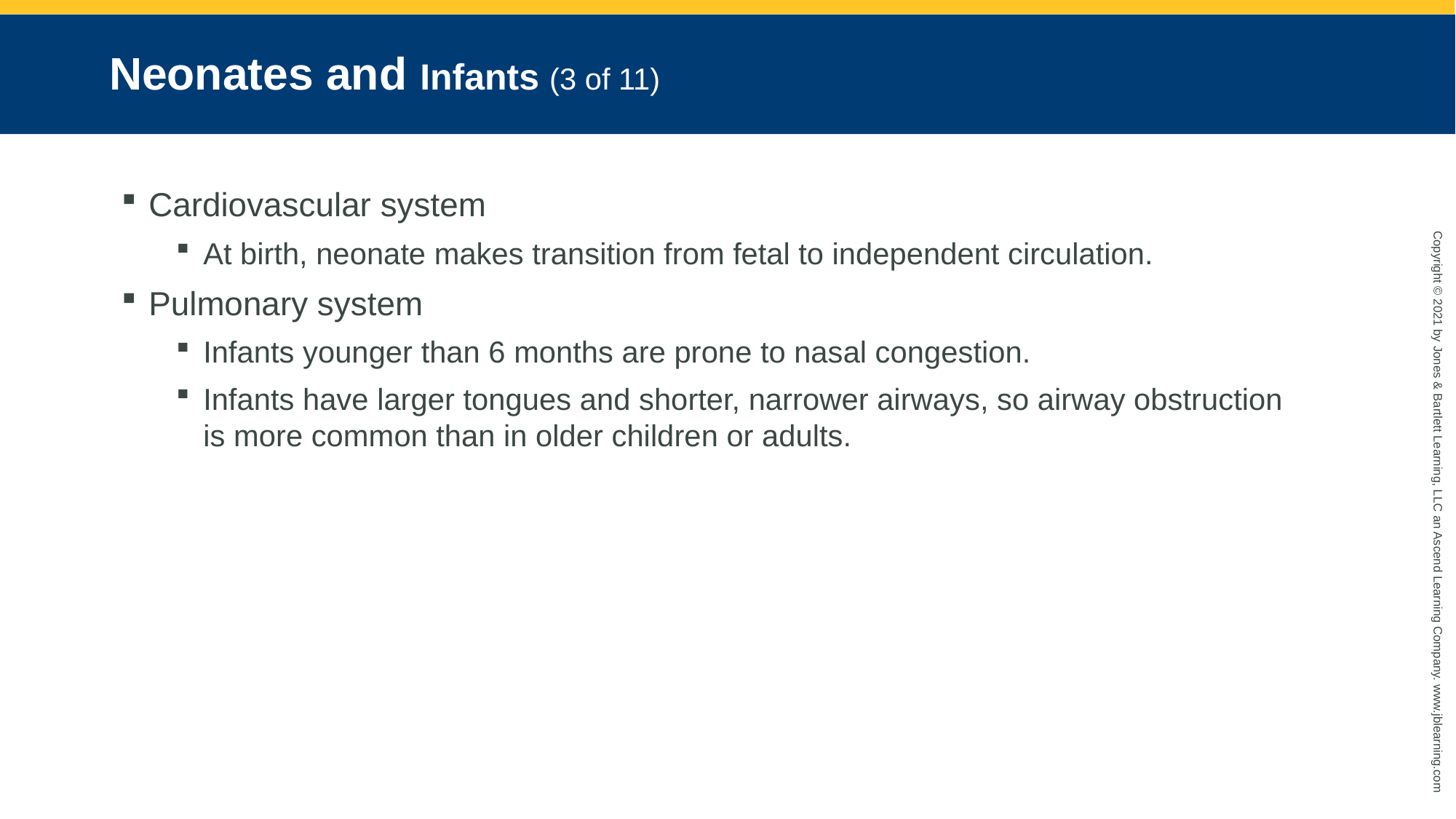

# Neonates and Infants (3 of 11)
Cardiovascular system
At birth, neonate makes transition from fetal to independent circulation.
Pulmonary system
Infants younger than 6 months are prone to nasal congestion.
Infants have larger tongues and shorter, narrower airways, so airway obstruction is more common than in older children or adults.